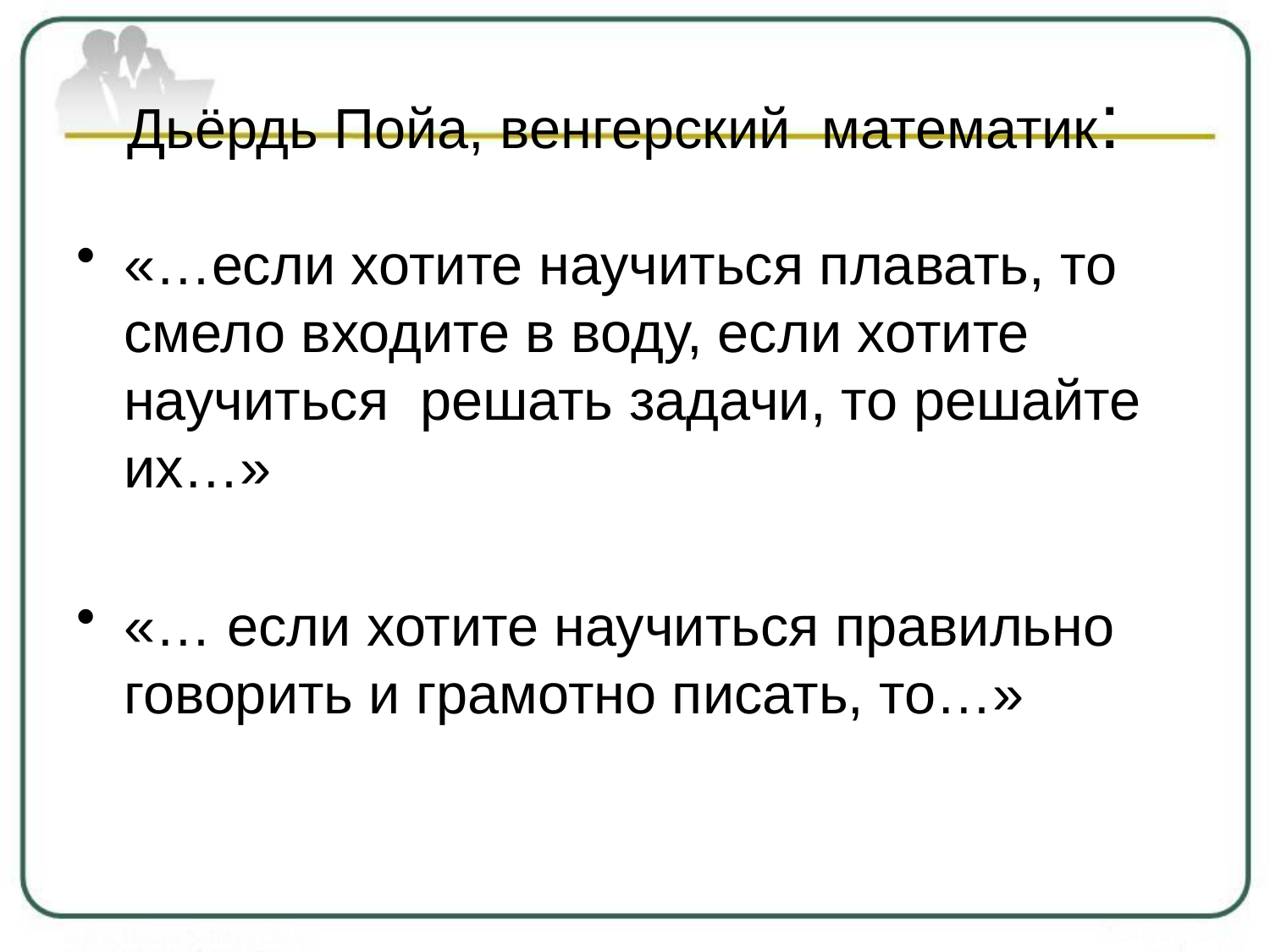

# Дьёрдь Пойа, венгерский  математик:
«…если хотите научиться плавать, то смело входите в воду, если хотите научиться  решать задачи, то решайте их…»

«… если хотите научиться правильно говорить и грамотно писать, то…»